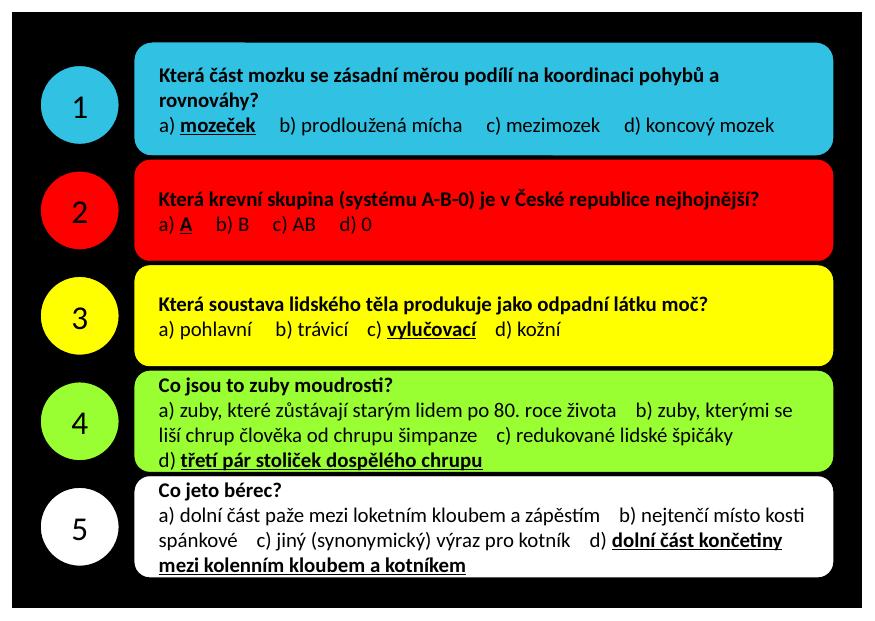

Která část mozku se zásadní měrou podílí na koordinaci pohybů a rovnováhy?
a) mozeček     b) prodloužená mícha     c) mezimozek     d) koncový mozek
1
Která krevní skupina (systému A-B-0) je v České republice nejhojnější?
a) A     b) B     c) AB     d) 0
2
Která soustava lidského těla produkuje jako odpadní látku moč?
a) pohlavní     b) trávicí    c) vylučovací    d) kožní
3
Co jsou to zuby moudrosti?
a) zuby, které zůstávají starým lidem po 80. roce života    b) zuby, kterými se liší chrup člověka od chrupu šimpanze    c) redukované lidské špičáky
d) třetí pár stoliček dospělého chrupu
4
Co jeto bérec?
a) dolní část paže mezi loketním kloubem a zápěstím    b) nejtenčí místo kosti spánkové    c) jiný (synonymický) výraz pro kotník    d) dolní část končetiny mezi kolenním kloubem a kotníkem
5